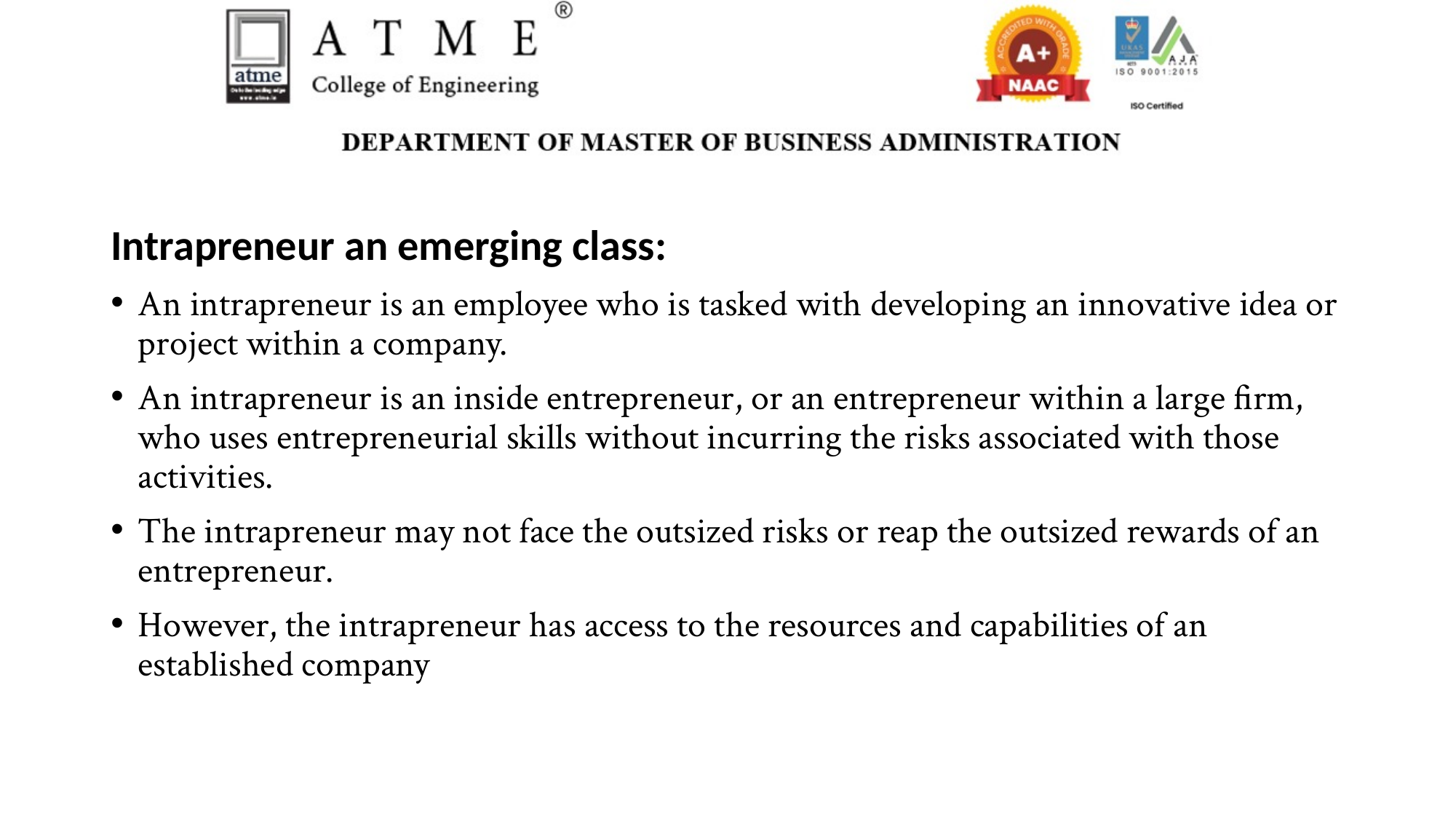

Intrapreneur an emerging class:
An intrapreneur is an employee who is tasked with developing an innovative idea or project within a company.
An intrapreneur is an inside entrepreneur, or an entrepreneur within a large firm, who uses entrepreneurial skills without incurring the risks associated with those activities.
The intrapreneur may not face the outsized risks or reap the outsized rewards of an entrepreneur.
However, the intrapreneur has access to the resources and capabilities of an established company